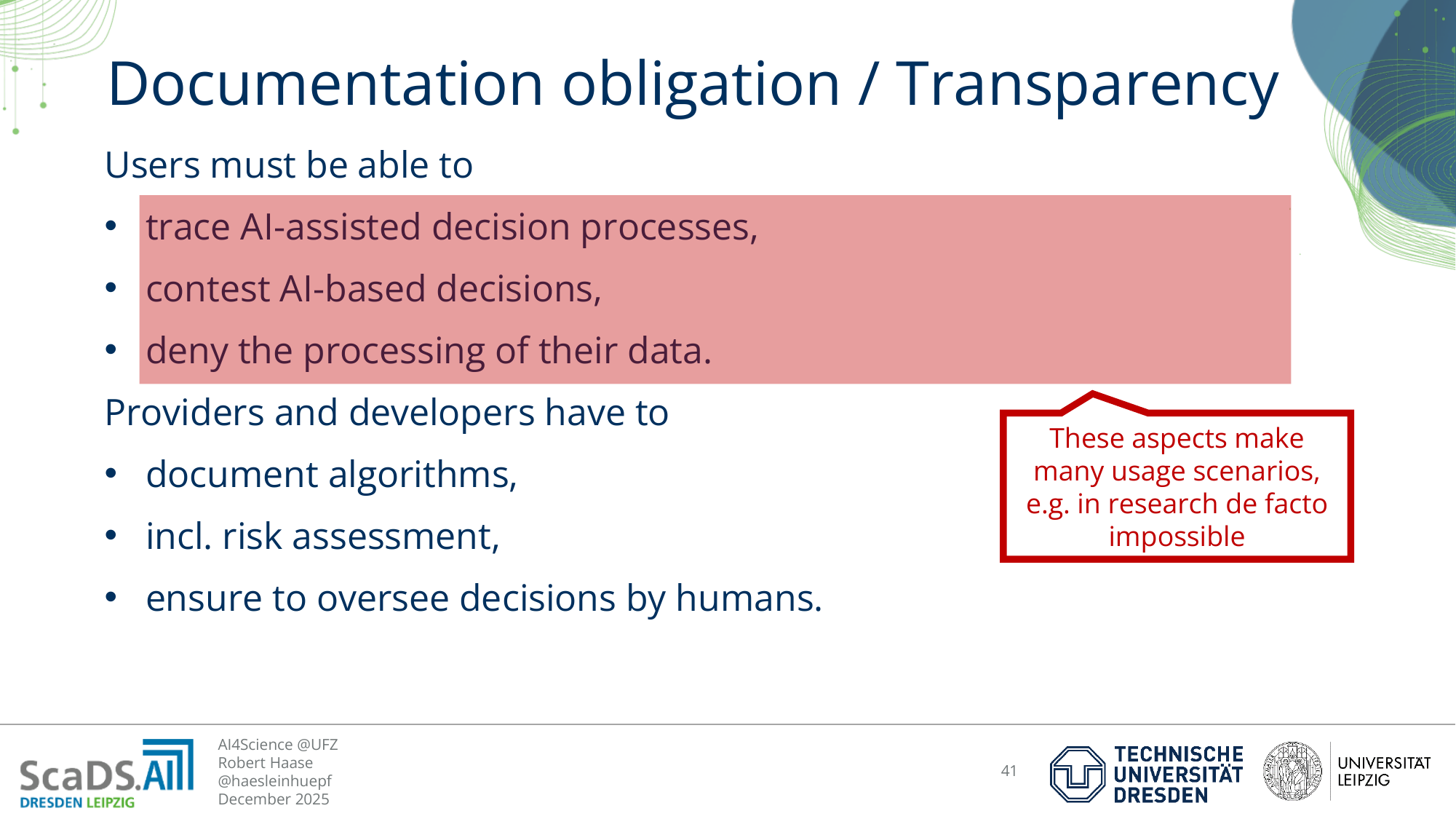

# Documentation obligation / Transparency
Users must be able to
trace AI-assisted decision processes,
contest AI-based decisions,
deny the processing of their data.
Providers and developers have to
document algorithms,
incl. risk assessment,
ensure to oversee decisions by humans.

These aspects make many usage scenarios, e.g. in research de facto impossible